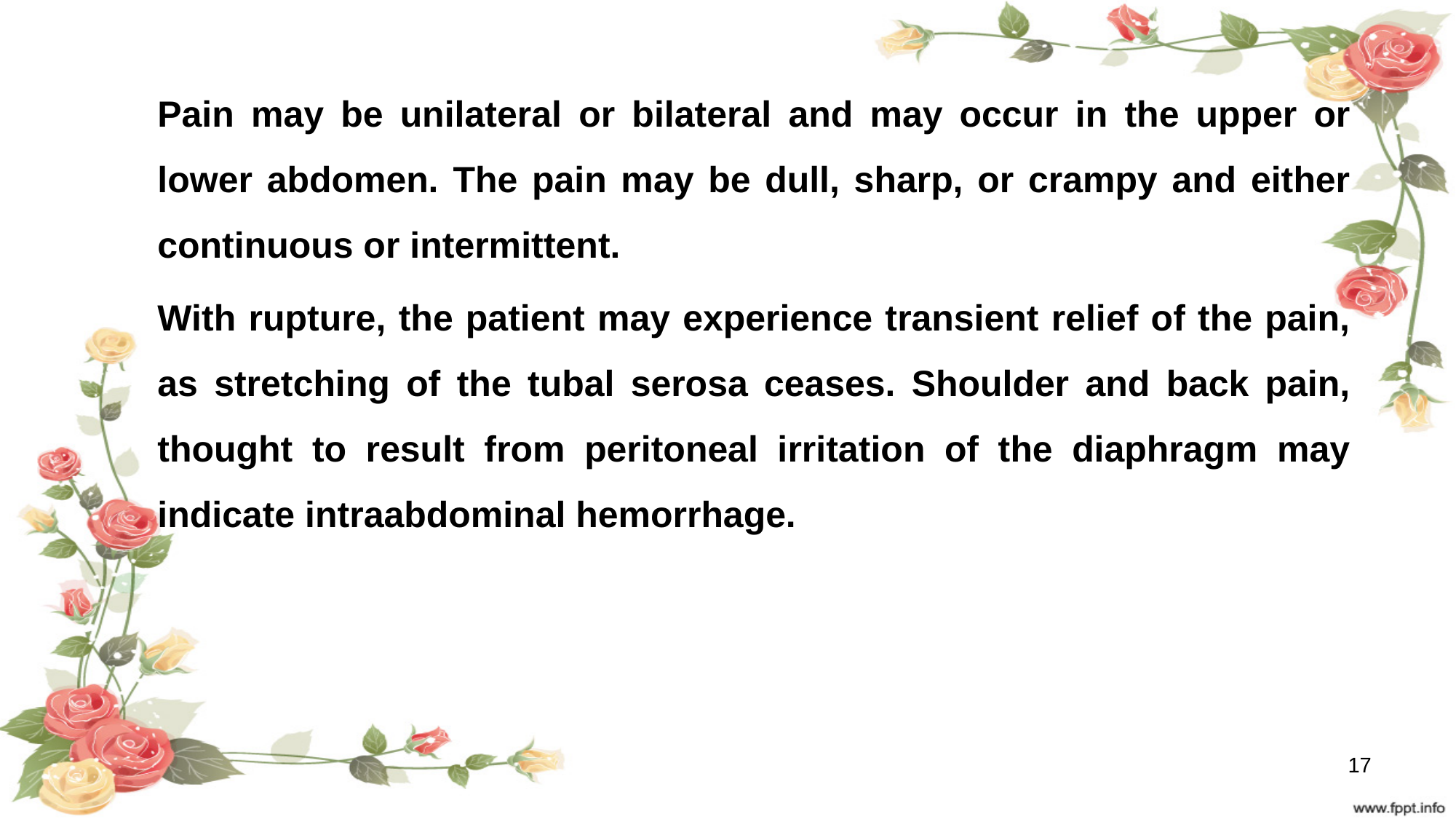

Pain may be unilateral or bilateral and may occur in the upper or lower abdomen. The pain may be dull, sharp, or crampy and either continuous or intermittent.
With rupture, the patient may experience transient relief of the pain, as stretching of the tubal serosa ceases. Shoulder and back pain, thought to result from peritoneal irritation of the diaphragm may indicate intraabdominal hemorrhage.

17